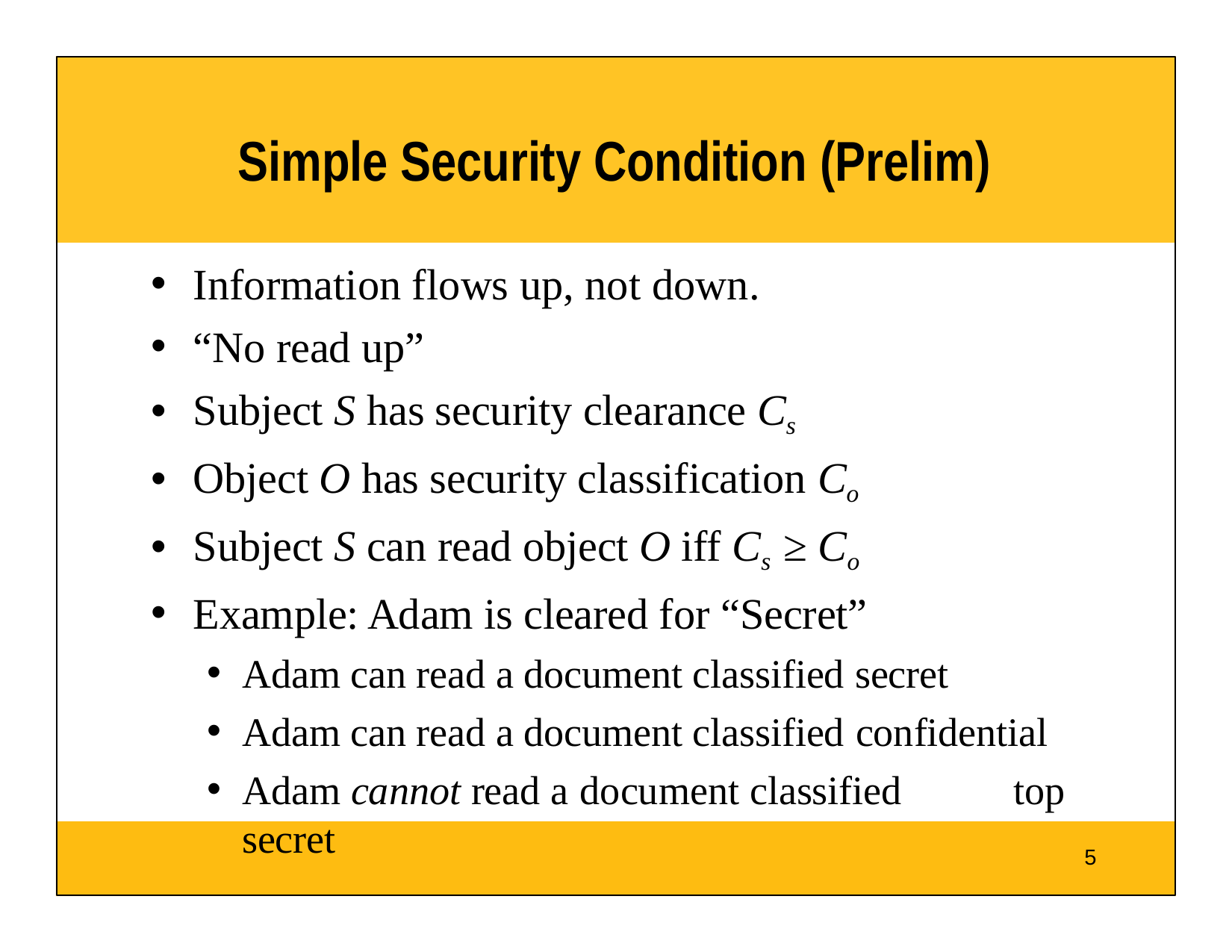

# Simple Security Condition (Prelim)
Information flows up, not down.
“No read up”
Subject S has security clearance Cs
Object O has security classification Co
Subject S can read object O iff Cs  ≥ Co
Example: Adam is cleared for “Secret”
Adam can read a document classified secret
Adam can read a document classified confidential
Adam cannot read a document classified	top secret
5